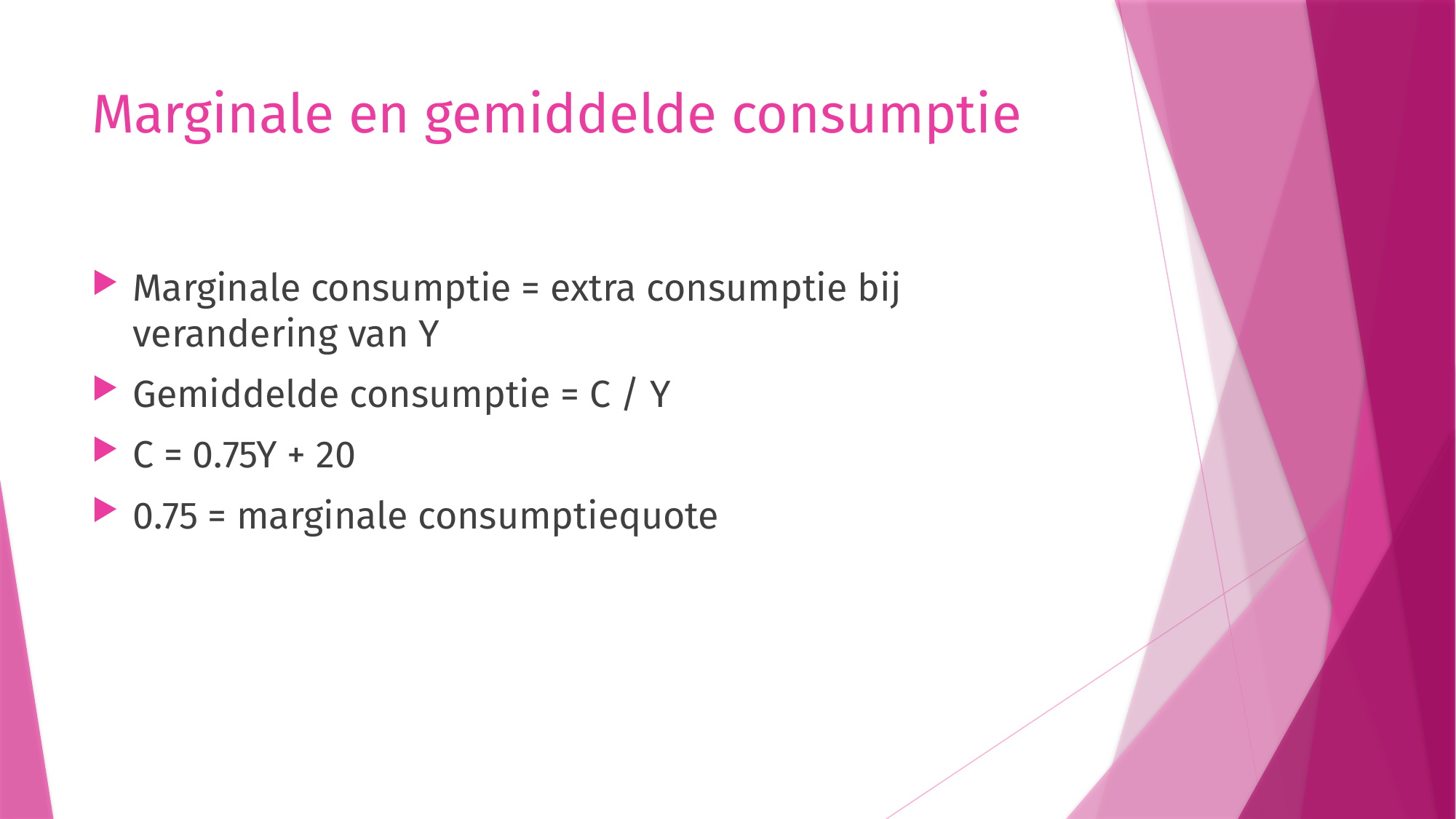

# Marginale en gemiddelde consumptie
Marginale consumptie = extra consumptie bij verandering van Y
Gemiddelde consumptie = C / Y
C = 0.75Y + 20
0.75 = marginale consumptiequote